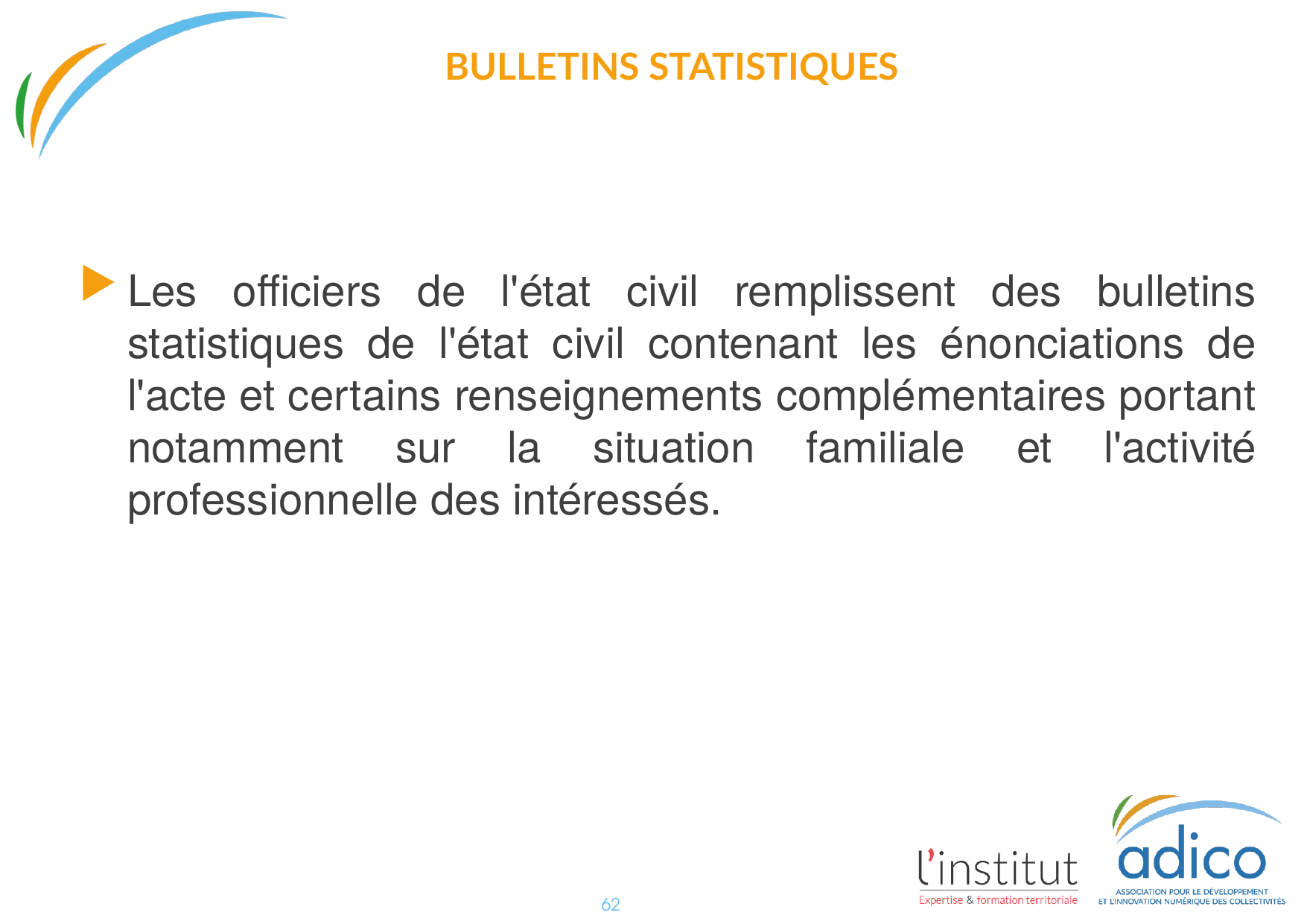

# BULLETINS STATISTIQUES

Les officiers de l'état civil remplissent des bulletins statistiques de l'état civil contenant les énonciations de l'acte et certains renseignements complémentaires portant notamment sur la situation familiale et l'activité professionnelle des intéressés.